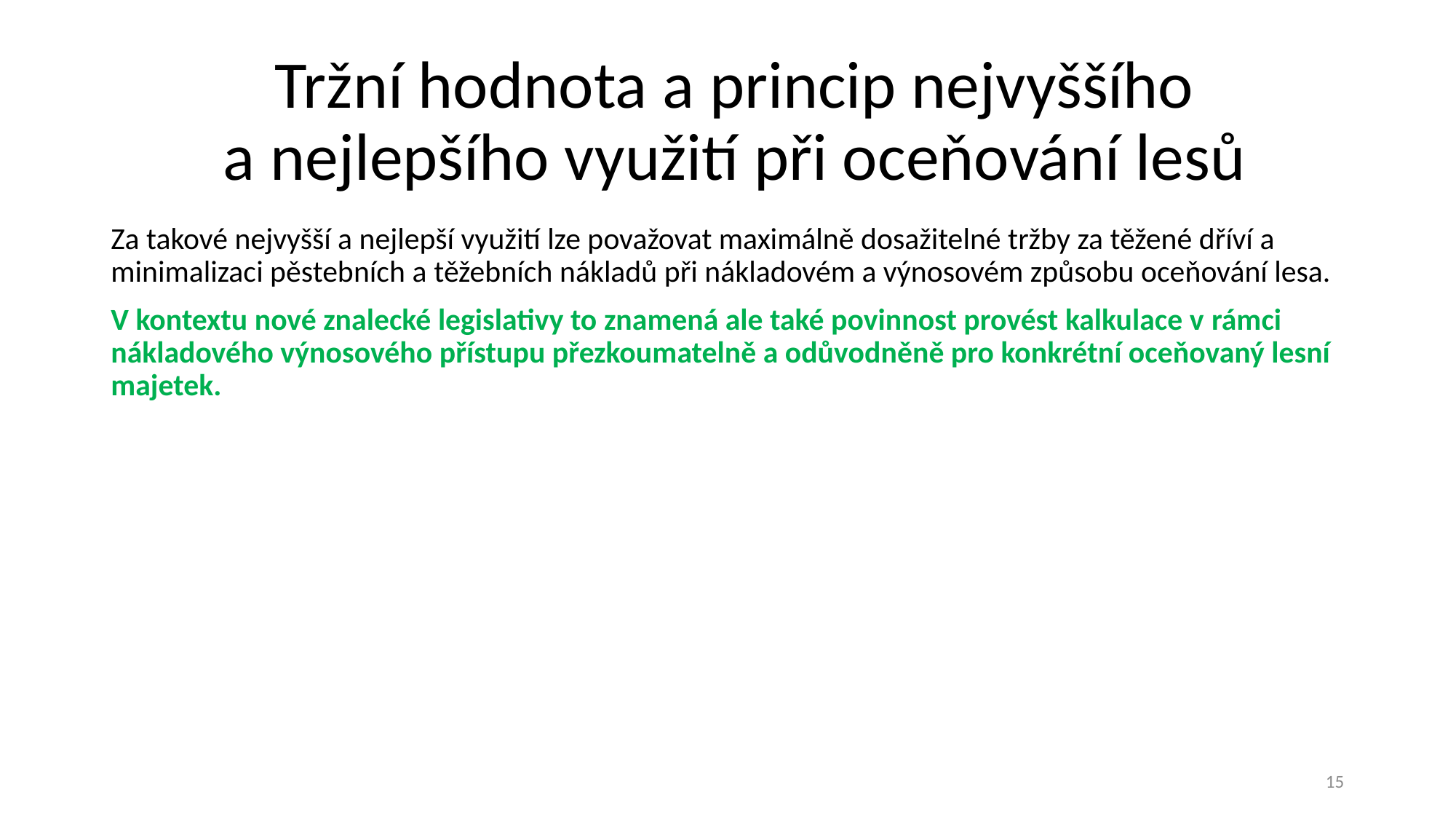

# Tržní hodnota a princip nejvyššího a nejlepšího využití při oceňování lesů
Za takové nejvyšší a nejlepší využití lze považovat maximálně dosažitelné tržby za těžené dříví a minimalizaci pěstebních a těžebních nákladů při nákladovém a výnosovém způsobu oceňování lesa.
V kontextu nové znalecké legislativy to znamená ale také povinnost provést kalkulace v rámci nákladového výnosového přístupu přezkoumatelně a odůvodněně pro konkrétní oceňovaný lesní majetek.

15